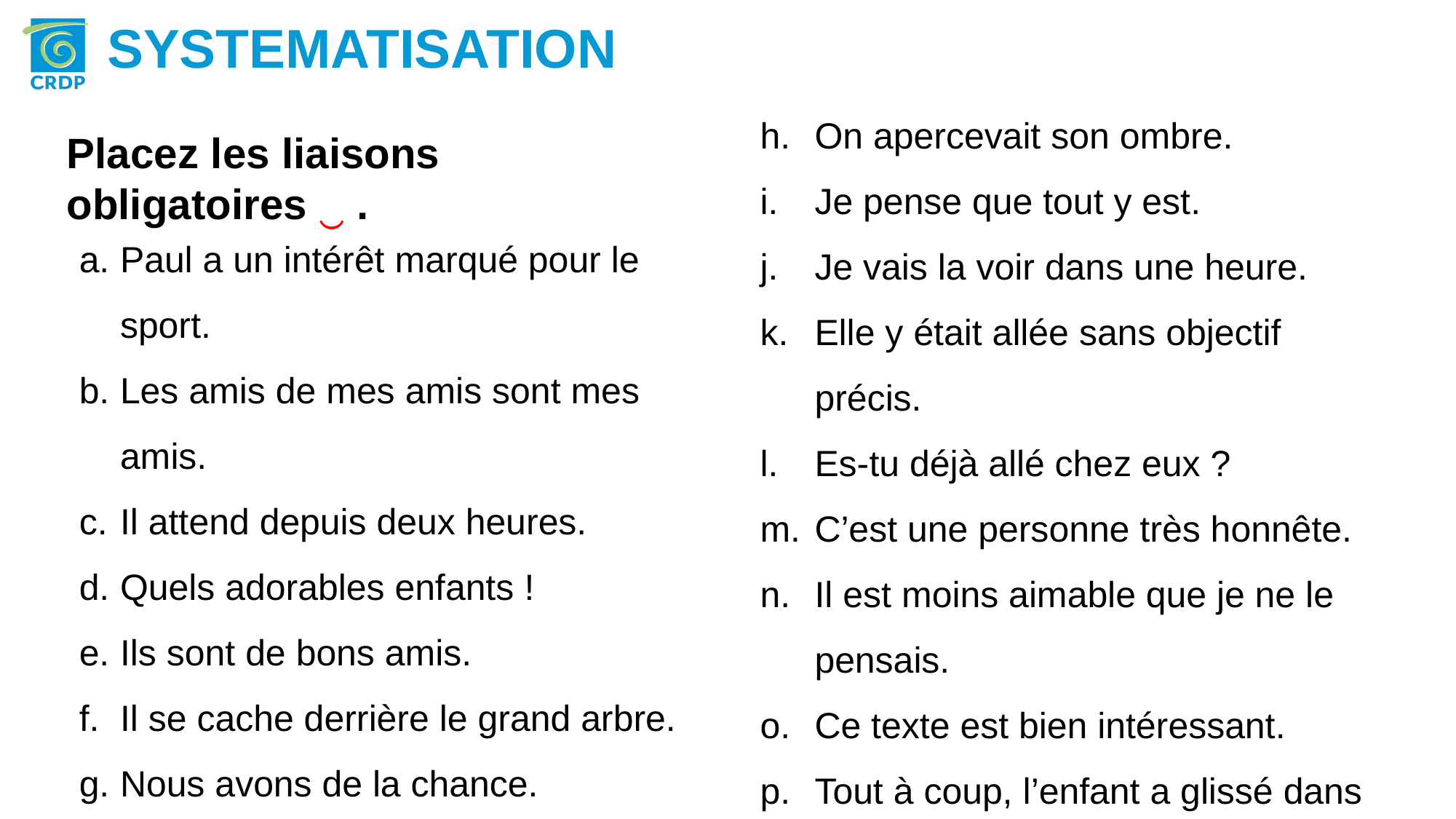

SYSTEMATISATION
On apercevait son ombre.
Je pense que tout y est.
Je vais la voir dans une heure.
Elle y était allée sans objectif précis.
Es-tu déjà allé chez eux ?
C’est une personne très honnête.
Il est moins aimable que je ne le pensais.
Ce texte est bien intéressant.
Tout à coup, l’enfant a glissé dans l’eau de la mer.
Placez les liaisons obligatoires ‿ .
Paul a un intérêt marqué pour le sport.
Les amis de mes amis sont mes amis.
Il attend depuis deux heures.
Quels adorables enfants !
Ils sont de bons amis.
Il se cache derrière le grand arbre.
Nous avons de la chance.